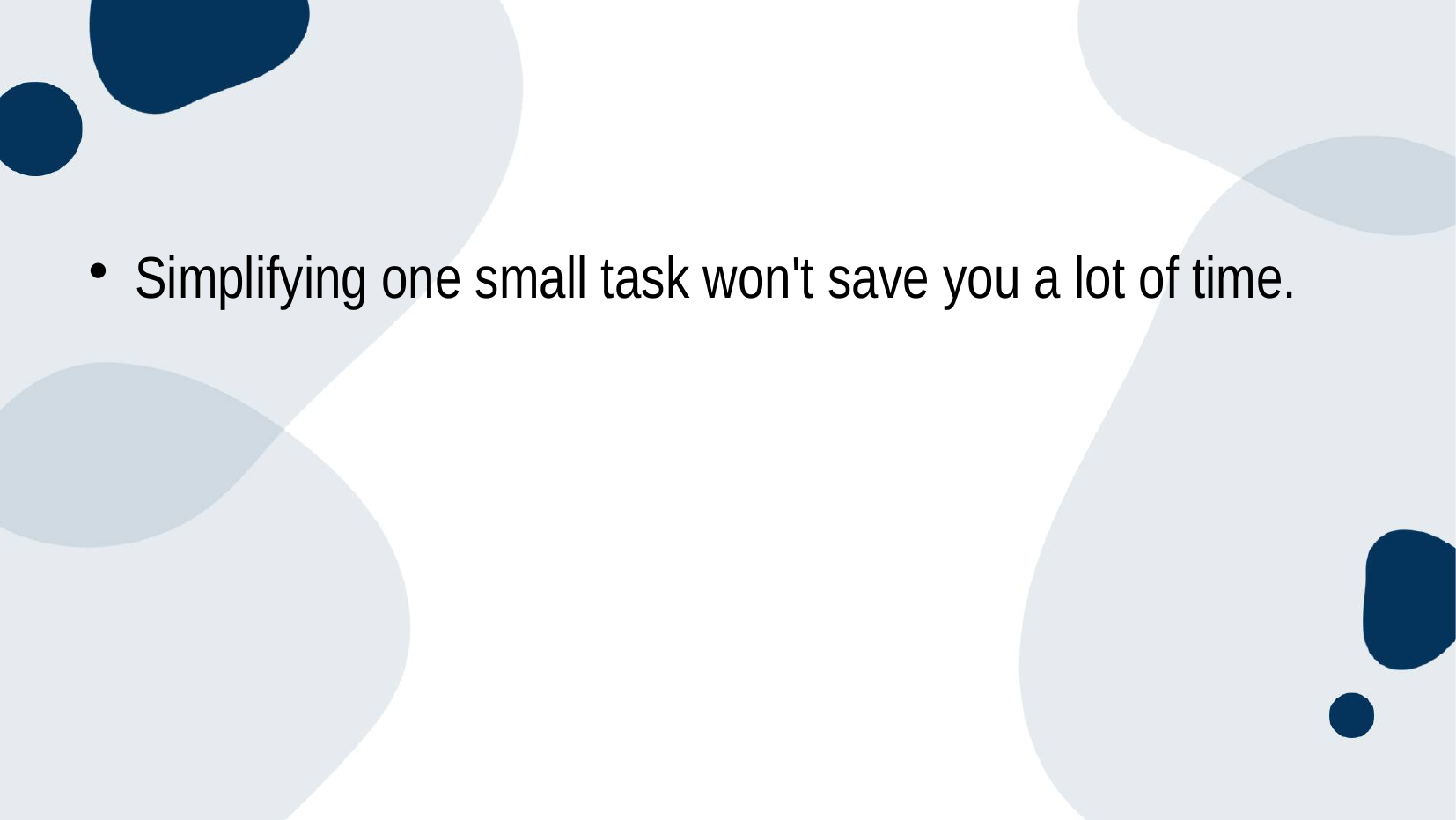

Simplifying one small task won't save you a lot of time.